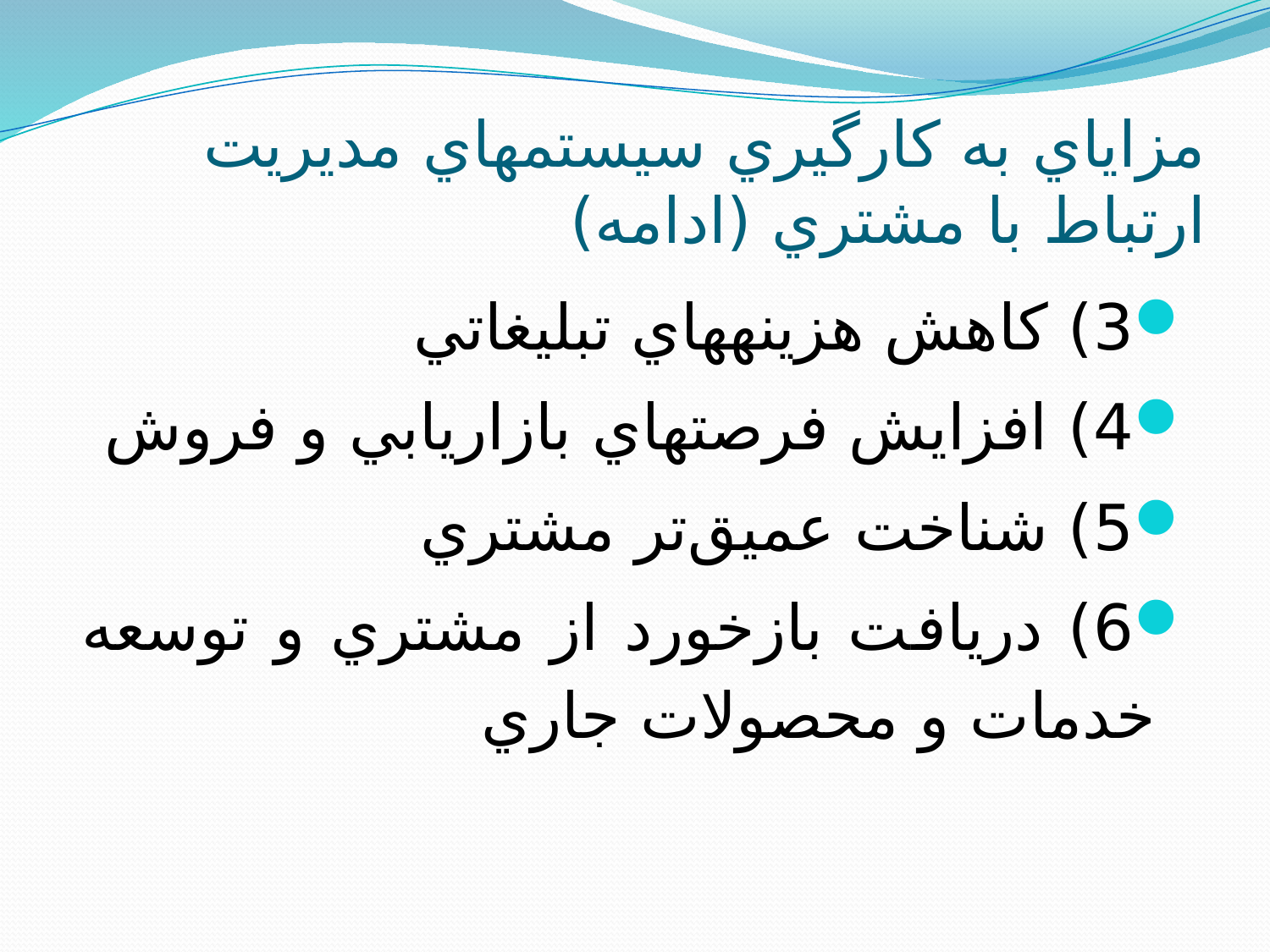

# مزاياي به کارگيري سيستم‏هاي مديريت ارتباط با مشتري (ادامه)
3) کاهش هزينه‏هاي تبليغاتي
4) افزايش فرصت‏هاي بازاريابي و فروش
5) شناخت عميق‌تر مشتري
6) دريافت بازخورد از مشتري و توسعه خدمات و محصولات جاري